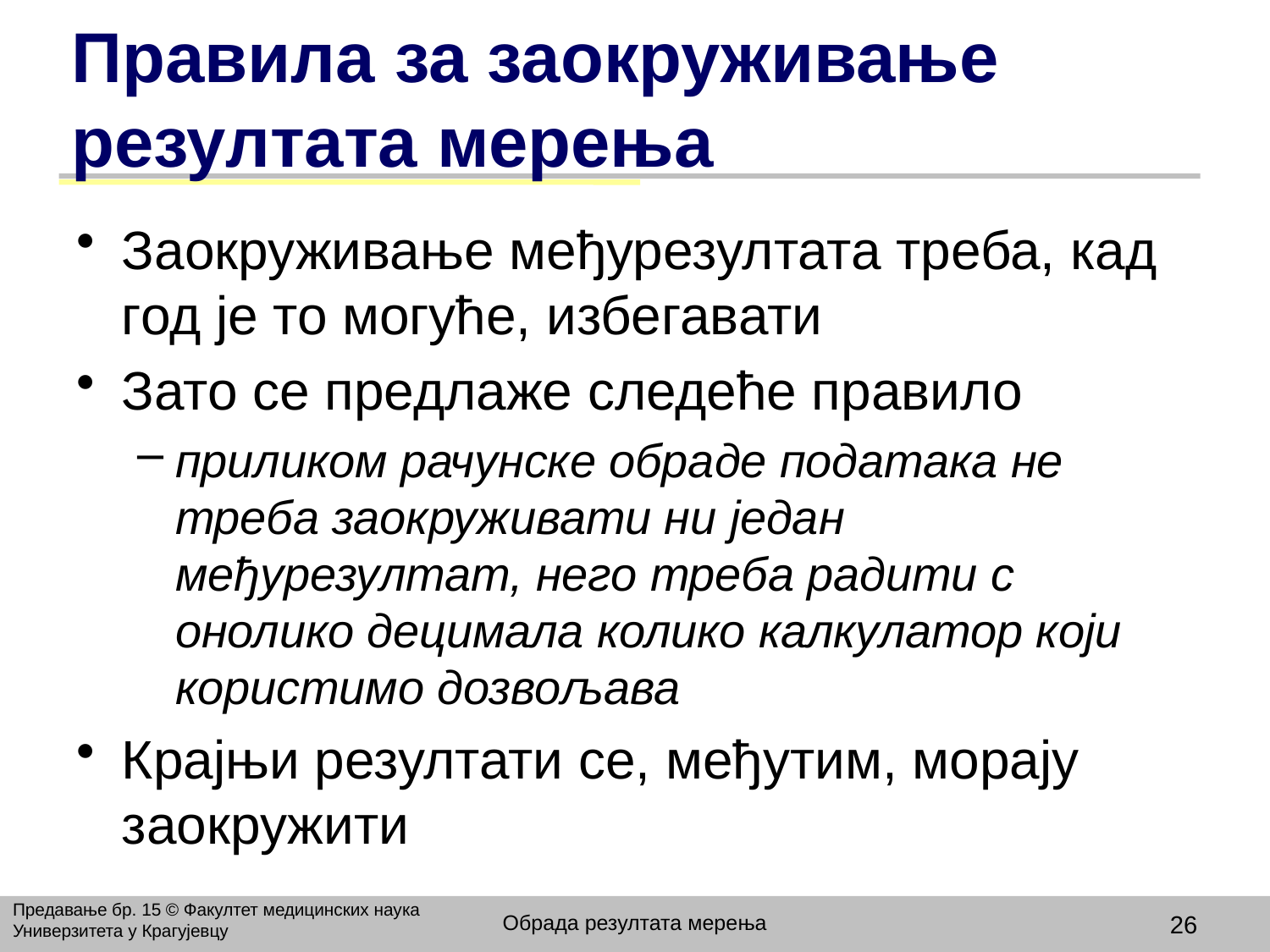

# Правила за заокруживање резултата мерења
Заокруживање међурезултата треба, кад год је то могуће, избегавати
Зато се предлаже следеће правило
приликом рачунске обраде података не треба заокруживати ни један међурезултат, него треба радити с онолико децимала колико калкулатор који користимо дозвољава
Крајњи резултати се, међутим, морају заокружити

Предавање бр. 15 © Факултет медицинских наука Универзитета у Крагујевцу
Обрада резултата мерења
26